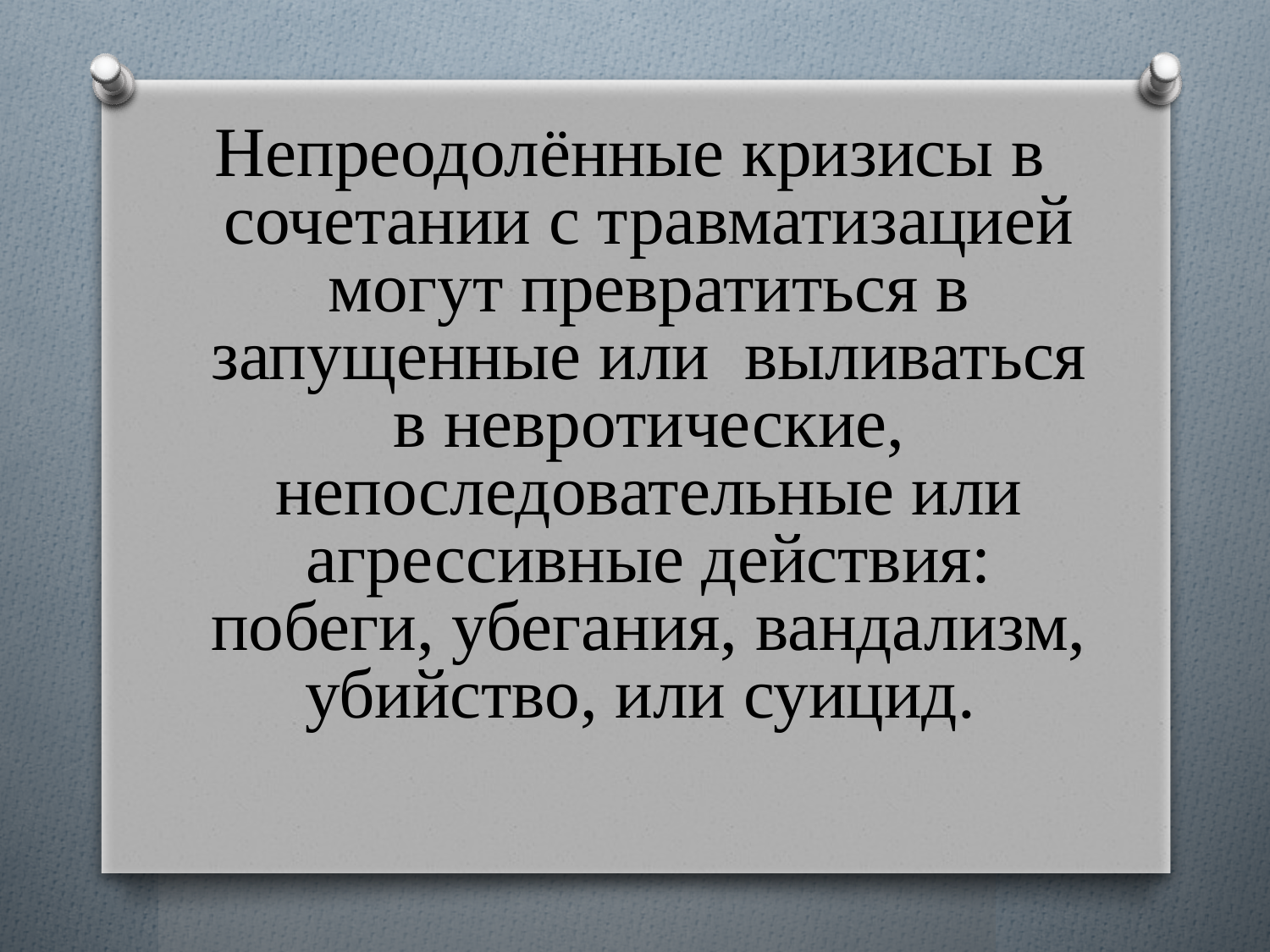

Непреодолённые кризисы в сочетании с травматизацией могут превратиться в запущенные или  выливаться в невротические, непоследовательные или агрессивные действия: побеги, убегания, вандализм, убийство, или суицид.